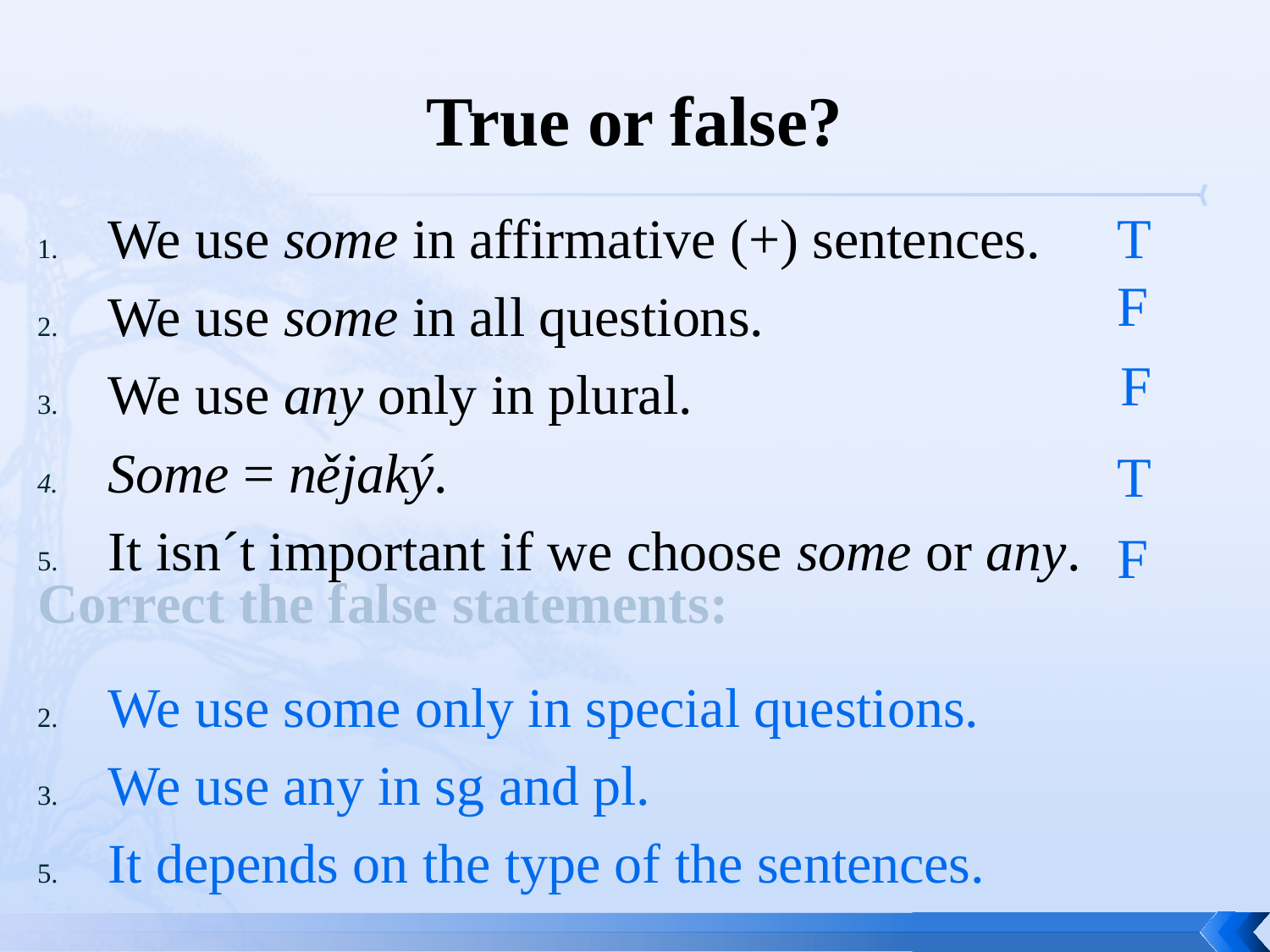

# True or false?
We use some in affirmative (+) sentences.
We use some in all questions.
We use any only in plural.
Some = nějaký.
It isn´t important if we choose some or any.

We use some only in special questions.
We use any in sg and pl.
It depends on the type of the sentences.
T
F
F
T
F
Correct the false statements: